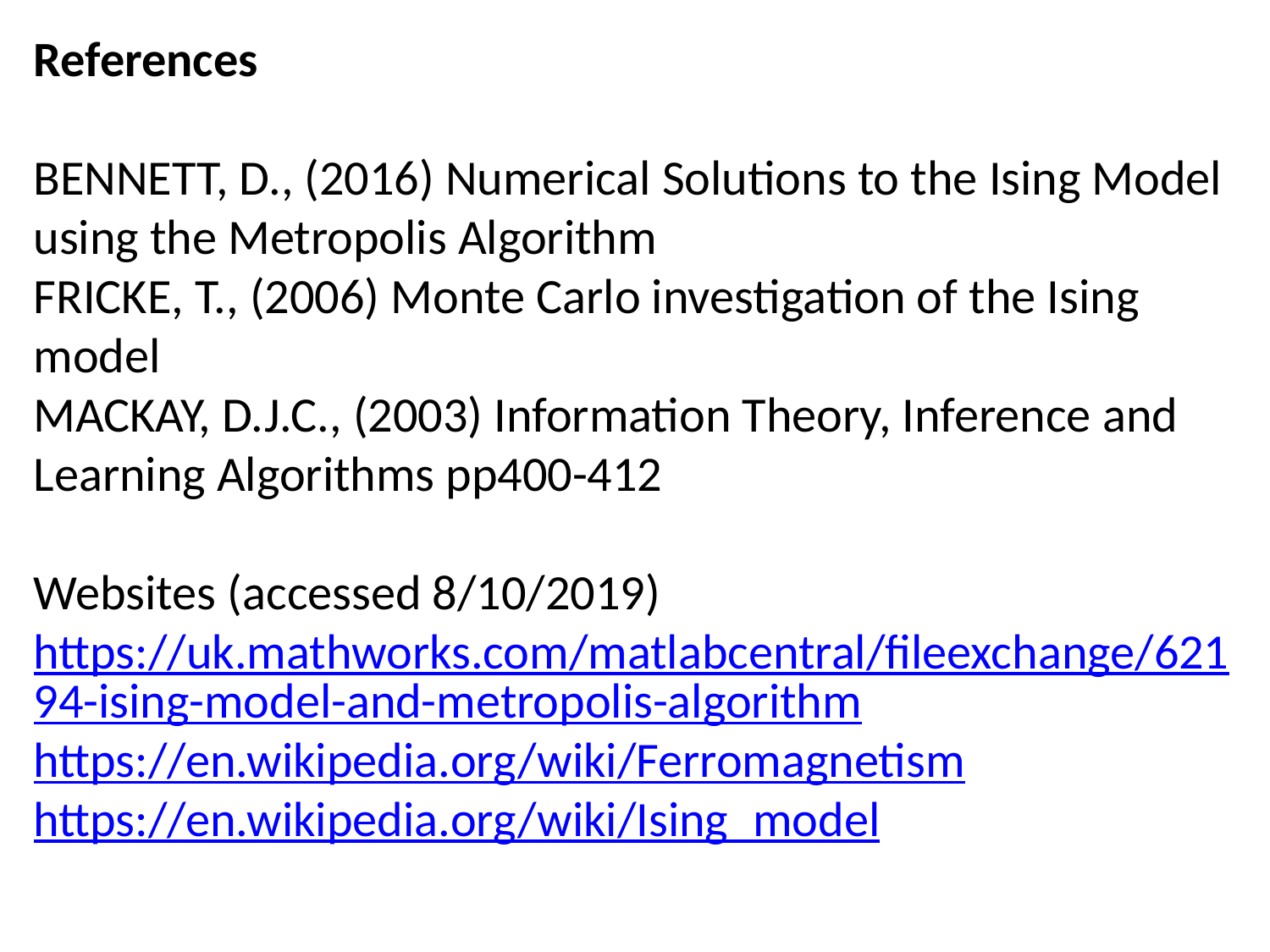

References

BENNETT, D., (2016) Numerical Solutions to the Ising Model using the Metropolis Algorithm
FRICKE, T., (2006) Monte Carlo investigation of the Ising model
MACKAY, D.J.C., (2003) Information Theory, Inference and Learning Algorithms pp400-412

Websites (accessed 8/10/2019)
https://uk.mathworks.com/matlabcentral/fileexchange/62194-ising-model-and-metropolis-algorithm
https://en.wikipedia.org/wiki/Ferromagnetism
https://en.wikipedia.org/wiki/Ising_model